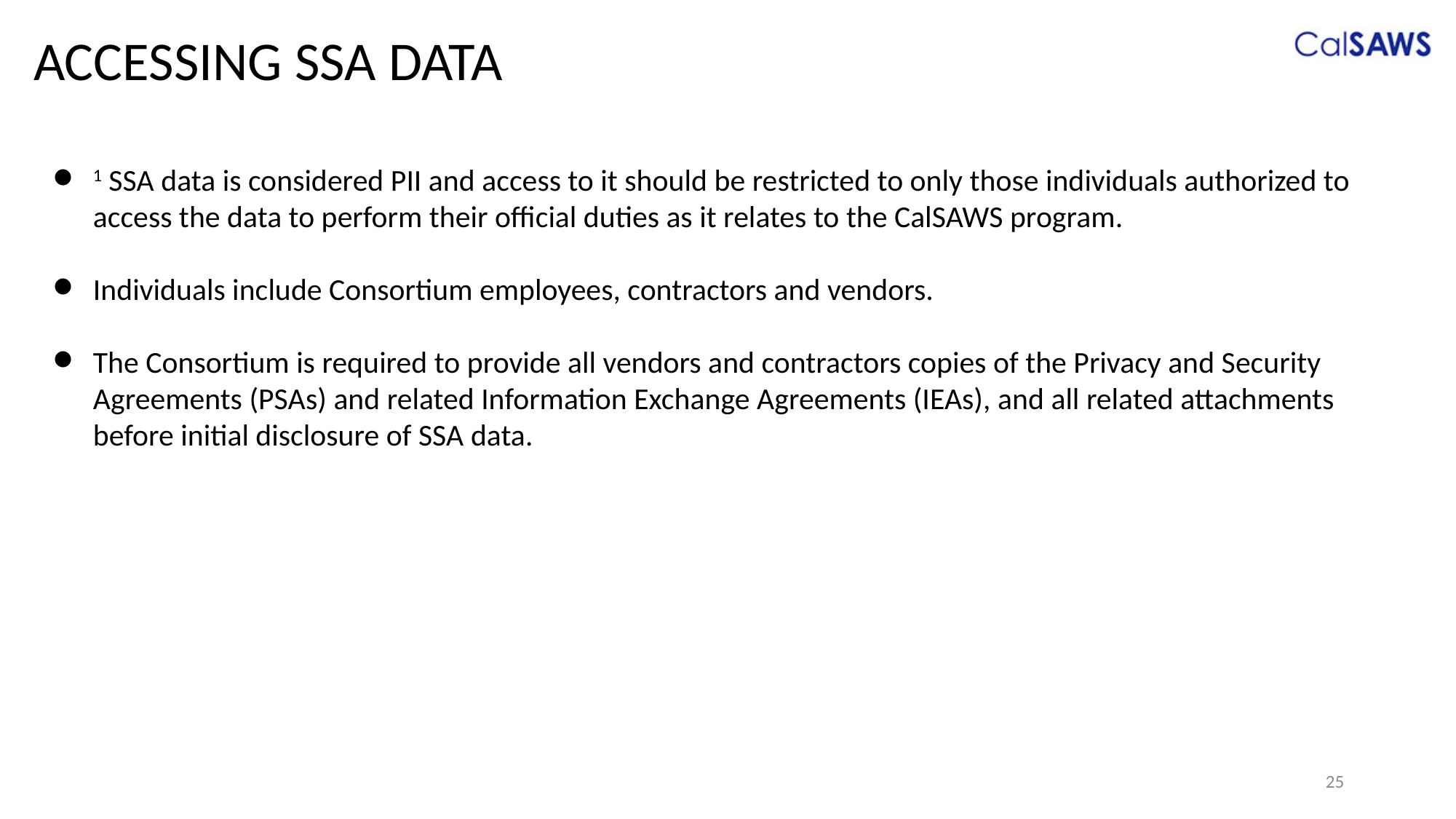

# ACCESSING SSA DATA
1 SSA data is considered PII and access to it should be restricted to only those individuals authorized to access the data to perform their official duties as it relates to the CalSAWS program.

Individuals include Consortium employees, contractors and vendors.

The Consortium is required to provide all vendors and contractors copies of the Privacy and Security Agreements (PSAs) and related Information Exchange Agreements (IEAs), and all related attachments before initial disclosure of SSA data.
25